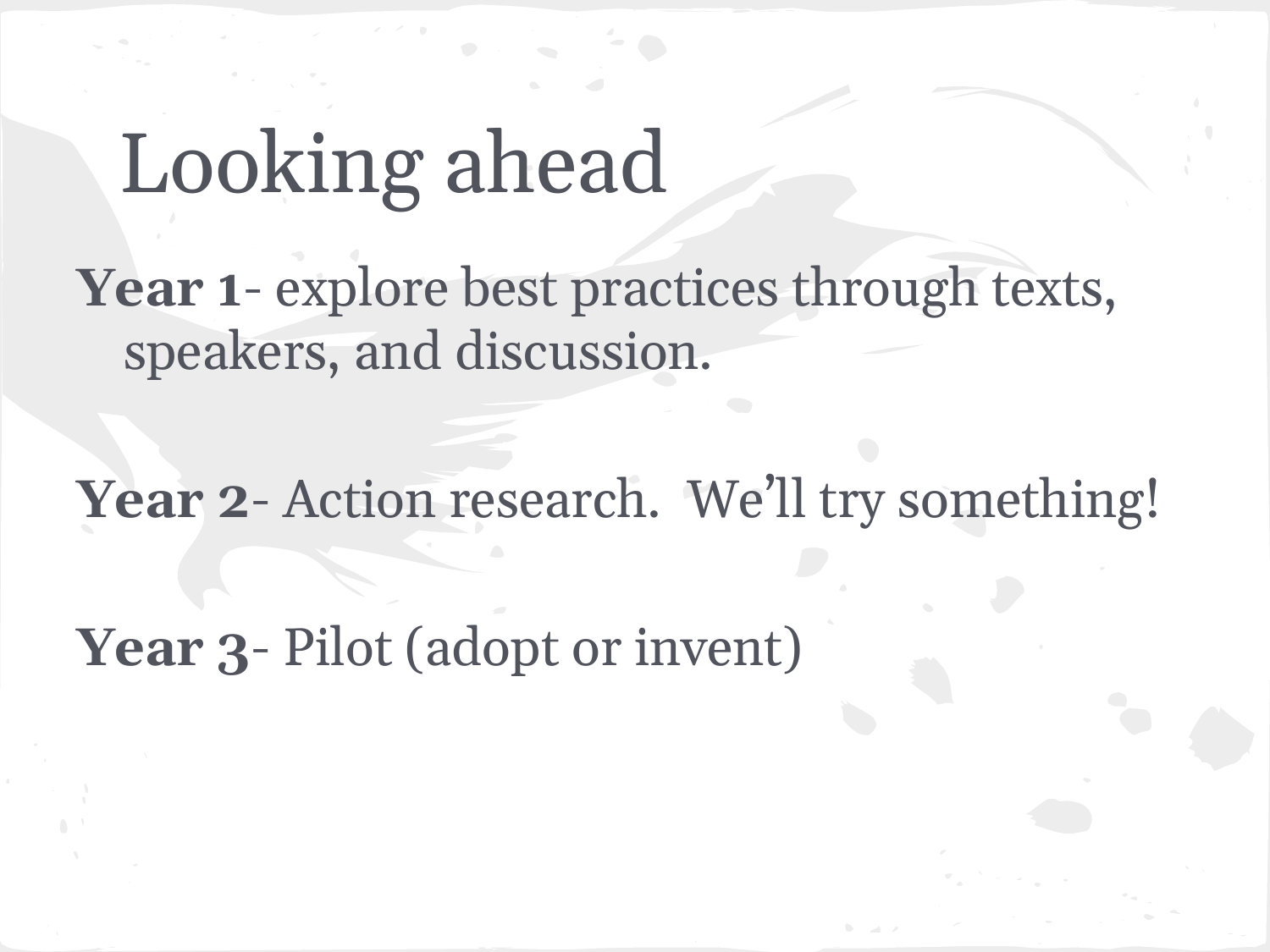

# Looking ahead
Year 1- explore best practices through texts, speakers, and discussion.

Year 2- Action research.  We’ll try something!

Year 3- Pilot (adopt or invent)